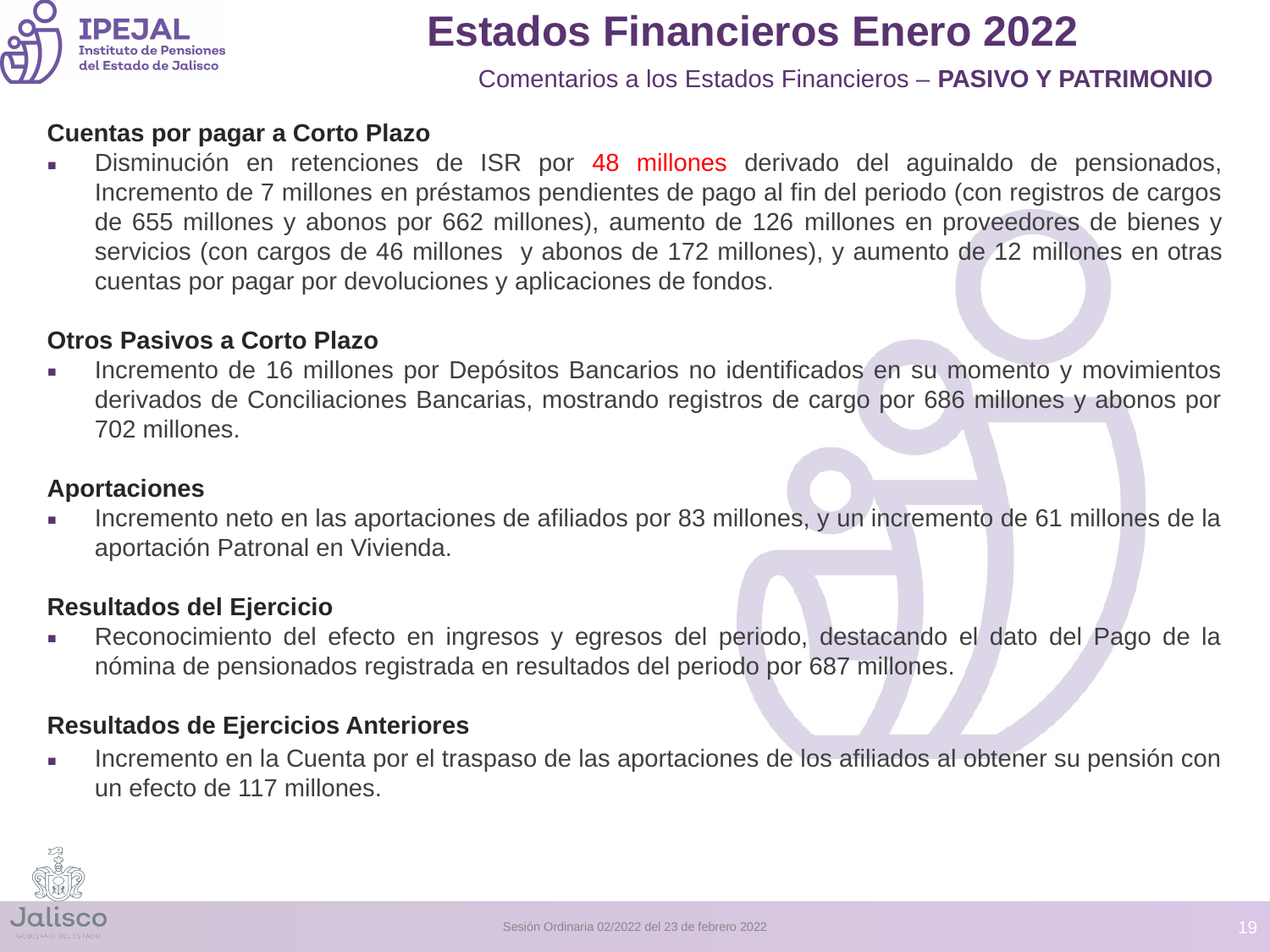

Estados Financieros Enero 2022
Comentarios a los Estados Financieros – PASIVO Y PATRIMONIO
Cuentas por pagar a Corto Plazo
Disminución en retenciones de ISR por 48 millones derivado del aguinaldo de pensionados, Incremento de 7 millones en préstamos pendientes de pago al fin del periodo (con registros de cargos de 655 millones y abonos por 662 millones), aumento de 126 millones en proveedores de bienes y servicios (con cargos de 46 millones  y abonos de 172 millones), y aumento de 12 millones en otras cuentas por pagar por devoluciones y aplicaciones de fondos.

Otros Pasivos a Corto Plazo
Incremento de 16 millones por Depósitos Bancarios no identificados en su momento y movimientos derivados de Conciliaciones Bancarias, mostrando registros de cargo por 686 millones y abonos por 702 millones.

Aportaciones
Incremento neto en las aportaciones de afiliados por 83 millones, y un incremento de 61 millones de la aportación Patronal en Vivienda.

Resultados del Ejercicio
Reconocimiento del efecto en ingresos y egresos del periodo, destacando el dato del Pago de la nómina de pensionados registrada en resultados del periodo por 687 millones.

Resultados de Ejercicios Anteriores
Incremento en la Cuenta por el traspaso de las aportaciones de los afiliados al obtener su pensión con un efecto de 117 millones.
Sesión Ordinaria 02/2022 del 23 de febrero 2022
19